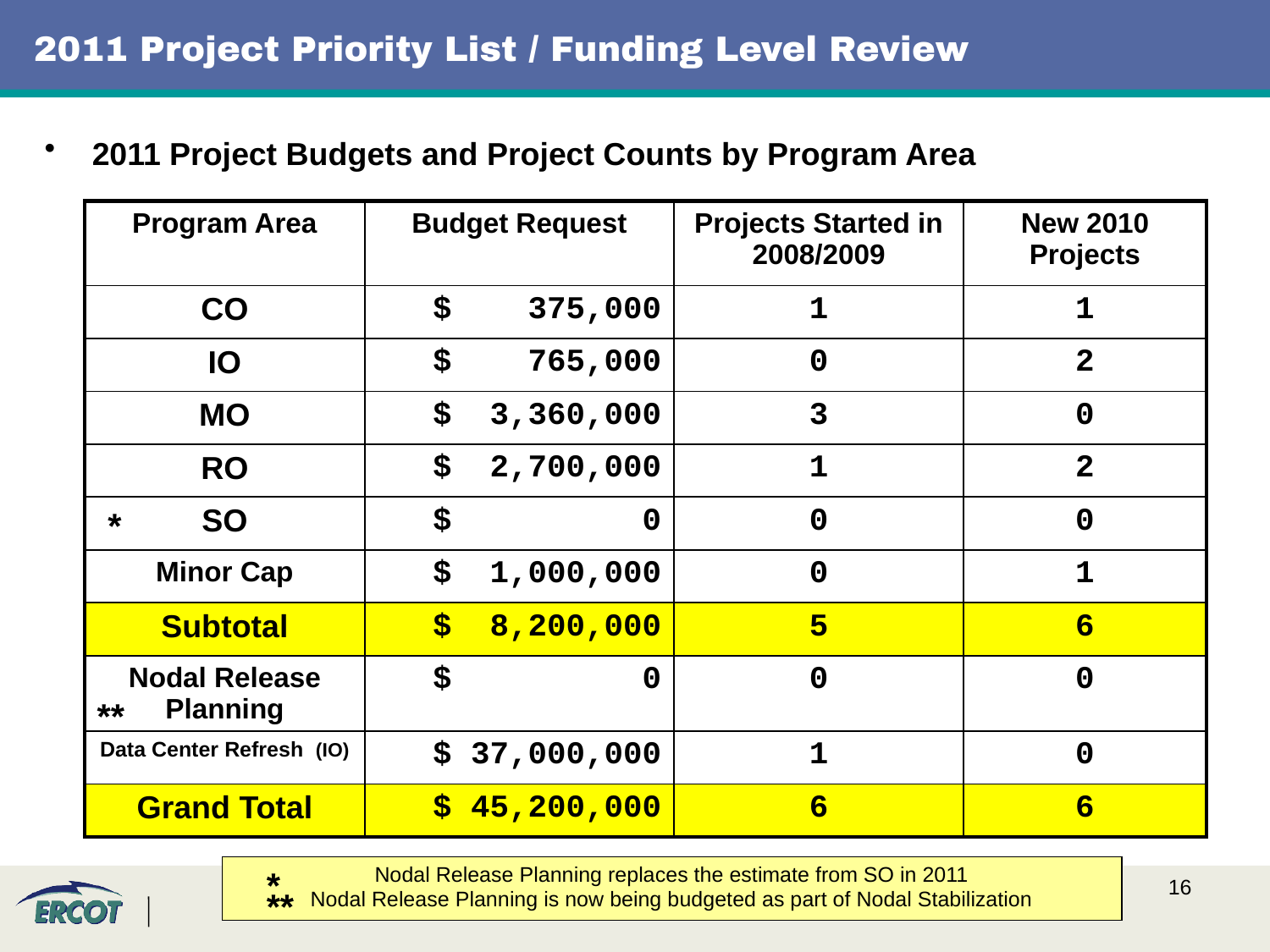

# 2011 Project Priority List / Funding Level Review
2011 Project Budgets and Project Counts by Program Area
| Program Area | Budget Request | Projects Started in 2008/2009 | New 2010 Projects |
| --- | --- | --- | --- |
| CO | $ 375,000 | 1 | 1 |
| IO | $ 765,000 | 0 | 2 |
| MO | $ 3,360,000 | 3 | 0 |
| RO | $ 2,700,000 | 1 | 2 |
| SO | $ 0 | 0 | 0 |
| Minor Cap | $ 1,000,000 | 0 | 1 |
| Subtotal | $ 8,200,000 | 5 | 6 |
| Nodal Release Planning | $ 0 | 0 | 0 |
| Data Center Refresh (IO) | $ 37,000,000 | 1 | 0 |
| Grand Total | $ 45,200,000 | 6 | 6 |
*
**
Nodal Release Planning replaces the estimate from SO in 2011
Nodal Release Planning is now being budgeted as part of Nodal Stabilization
*
**